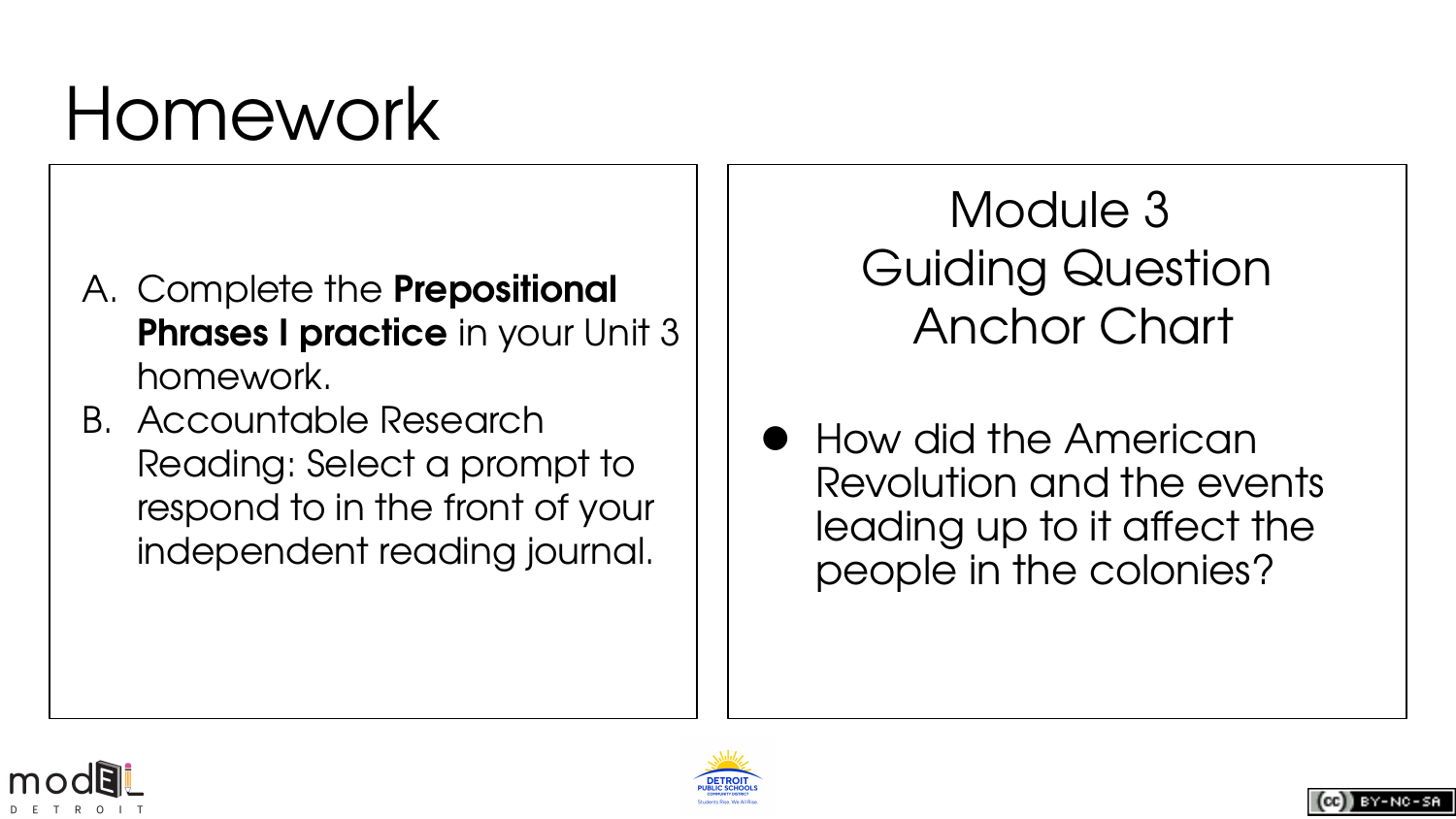

# Homework

Complete the Prepositional Phrases I practice in your Unit 3 homework.
Accountable Research Reading: Select a prompt to respond to in the front of your independent reading journal.

Module 3
Guiding Question
 Anchor Chart

How did the American Revolution and the events leading up to it affect the people in the colonies?